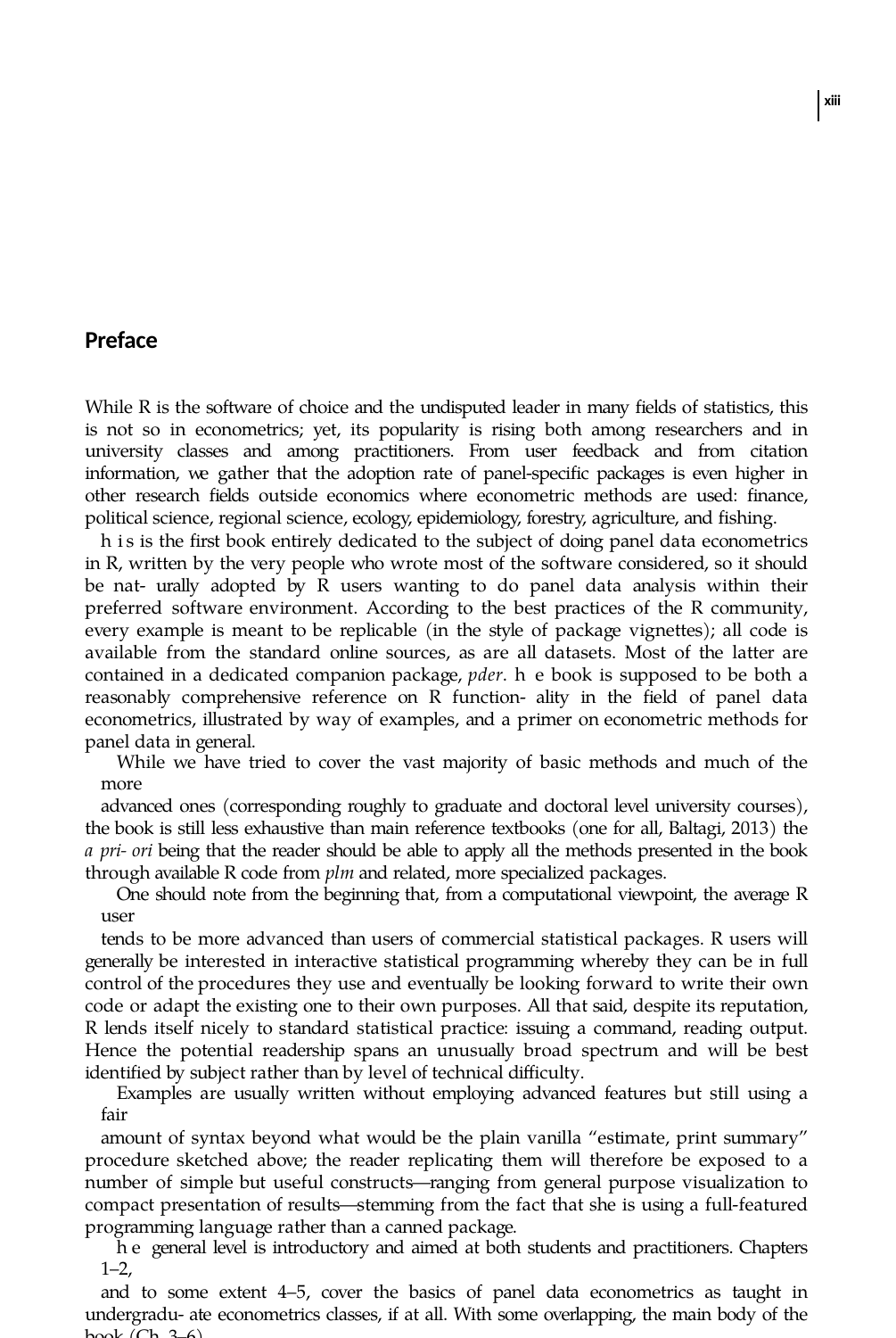

xiii

Preface

While R is the software of choice and the undisputed leader in many ﬁelds of statistics, this is not so in econometrics; yet, its popularity is rising both among researchers and in university classes and among practitioners. From user feedback and from citation information, we gather that the adoption rate of panel-speciﬁc packages is even higher in other research ﬁelds outside economics where econometric methods are used: ﬁnance, political science, regional science, ecology, epidemiology, forestry, agriculture, and ﬁshing.
his is the ﬁrst book entirely dedicated to the subject of doing panel data econometrics in R, written by the very people who wrote most of the software considered, so it should be nat- urally adopted by R users wanting to do panel data analysis within their preferred software environment. According to the best practices of the R community, every example is meant to be replicable (in the style of package vignettes); all code is available from the standard online sources, as are all datasets. Most of the latter are contained in a dedicated companion package, pder. he book is supposed to be both a reasonably comprehensive reference on R function- ality in the ﬁeld of panel data econometrics, illustrated by way of examples, and a primer on econometric methods for panel data in general.
While we have tried to cover the vast majority of basic methods and much of the more
advanced ones (corresponding roughly to graduate and doctoral level university courses), the book is still less exhaustive than main reference textbooks (one for all, Baltagi, 2013) the a pri- ori being that the reader should be able to apply all the methods presented in the book through available R code from plm and related, more specialized packages.
One should note from the beginning that, from a computational viewpoint, the average R user
tends to be more advanced than users of commercial statistical packages. R users will generally be interested in interactive statistical programming whereby they can be in full control of the procedures they use and eventually be looking forward to write their own code or adapt the existing one to their own purposes. All that said, despite its reputation, R lends itself nicely to standard statistical practice: issuing a command, reading output. Hence the potential readership spans an unusually broad spectrum and will be best identiﬁed by subject rather than by level of technical diﬃculty.
Examples are usually written without employing advanced features but still using a fair
amount of syntax beyond what would be the plain vanilla “estimate, print summary” procedure sketched above; the reader replicating them will therefore be exposed to a number of simple but useful constructs—ranging from general purpose visualization to compact presentation of results—stemming from the fact that she is using a full-featured programming language rather than a canned package.
he general level is introductory and aimed at both students and practitioners. Chapters 1–2,
and to some extent 4–5, cover the basics of panel data econometrics as taught in undergradu- ate econometrics classes, if at all. With some overlapping, the main body of the book (Ch. 3–6)